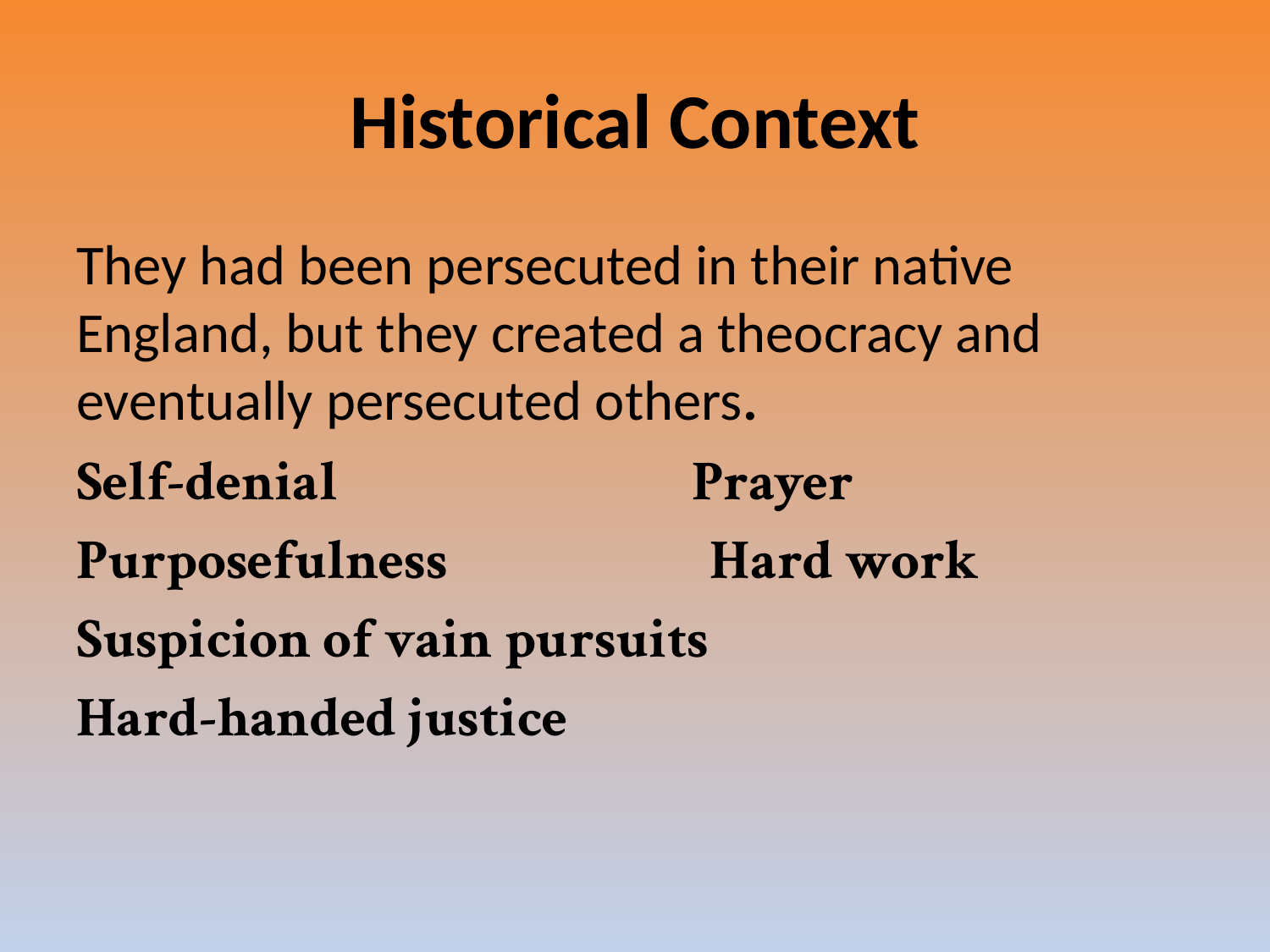

# Historical Context
They had been persecuted in their native England, but they created a theocracy and eventually persecuted others.
Self-denial                               Prayer
Purposefulness                       Hard work
Suspicion of vain pursuits
Hard-handed justice